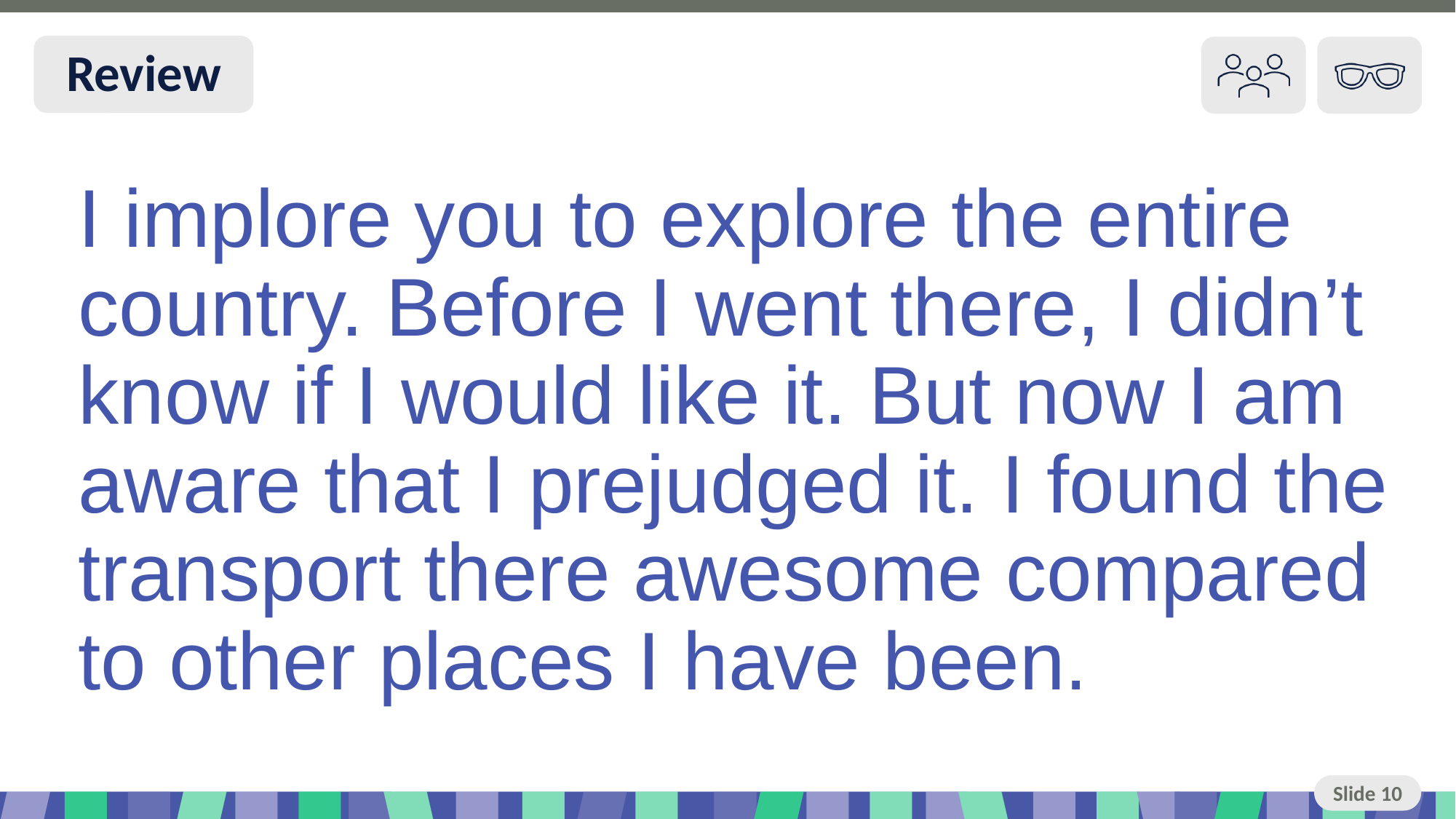

Slide 10 Review You do
I implore you to explore the entire country. Before I went there, I didn’t know if I would like it. But now I am aware that I prejudged it. I found the transport there awesome compared to other places I have been.